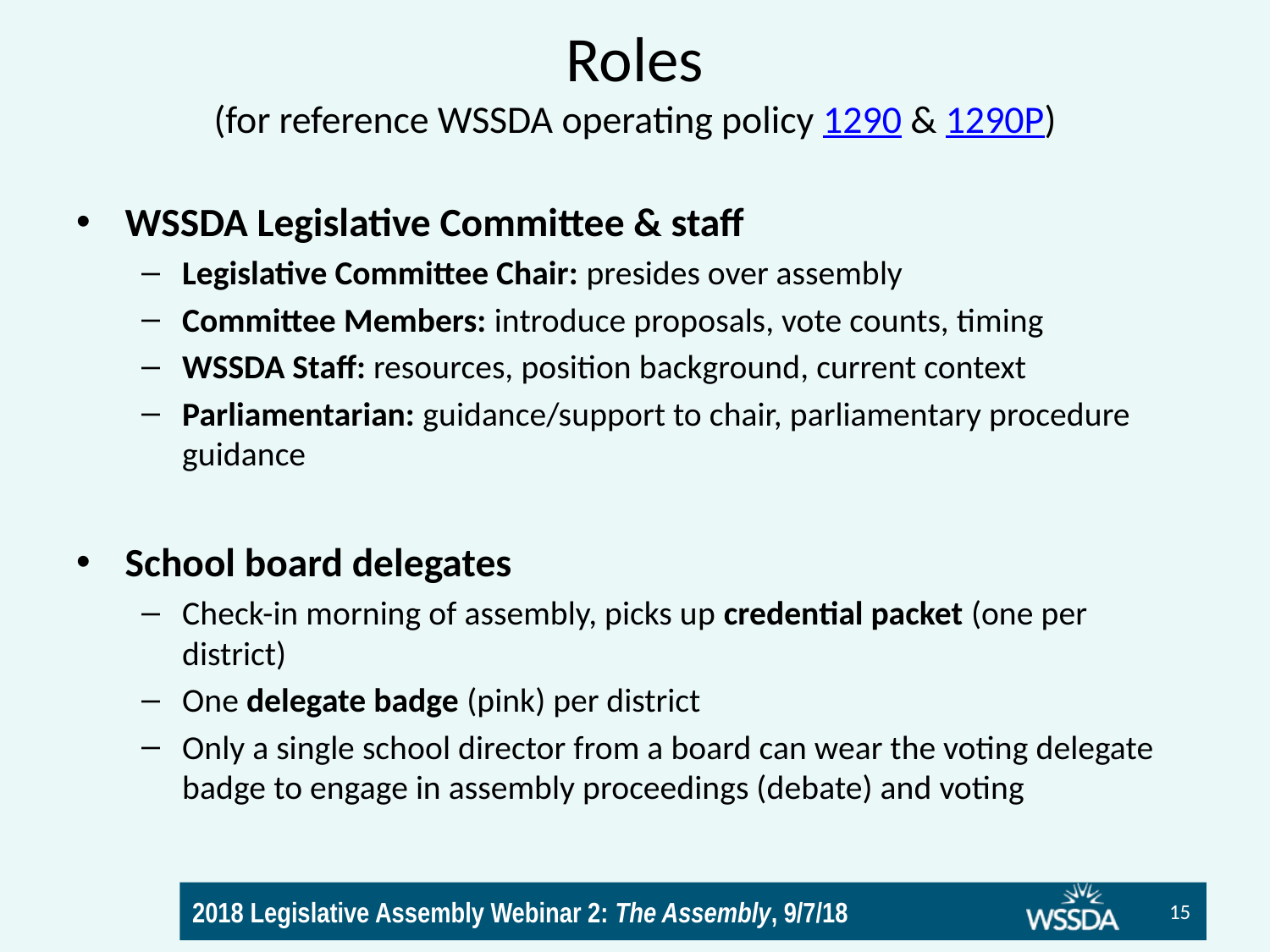

# Roles (for reference WSSDA operating policy 1290 & 1290P)
WSSDA Legislative Committee & staff
Legislative Committee Chair: presides over assembly
Committee Members: introduce proposals, vote counts, timing
WSSDA Staff: resources, position background, current context
Parliamentarian: guidance/support to chair, parliamentary procedure guidance

School board delegates
Check-in morning of assembly, picks up credential packet (one per district)
One delegate badge (pink) per district
Only a single school director from a board can wear the voting delegate badge to engage in assembly proceedings (debate) and voting

15